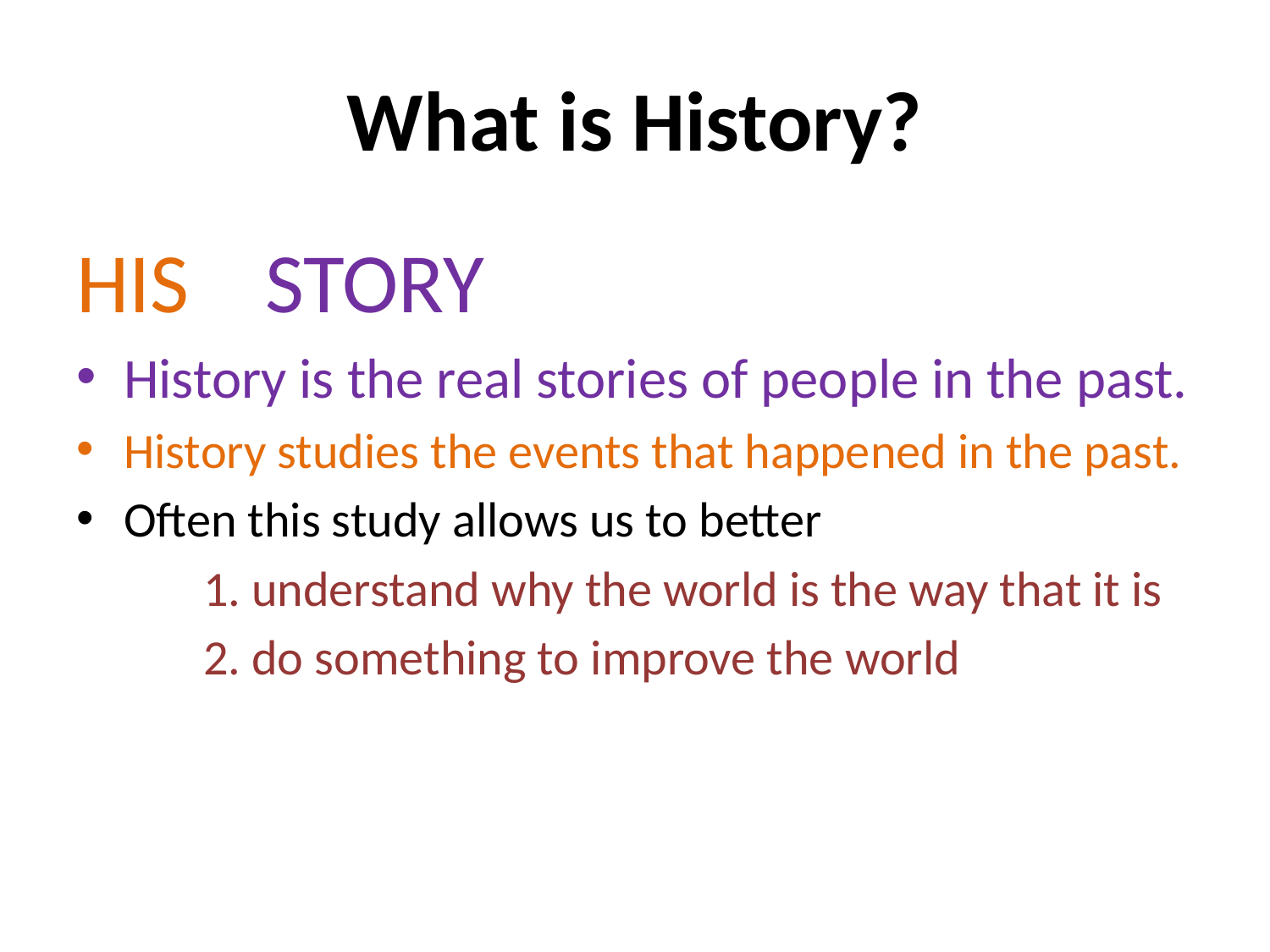

# What is History?
HIS    STORY
History is the real stories of people in the past.
History studies the events that happened in the past.
Often this study allows us to better
	1. understand why the world is the way that it is
	2. do something to improve the world